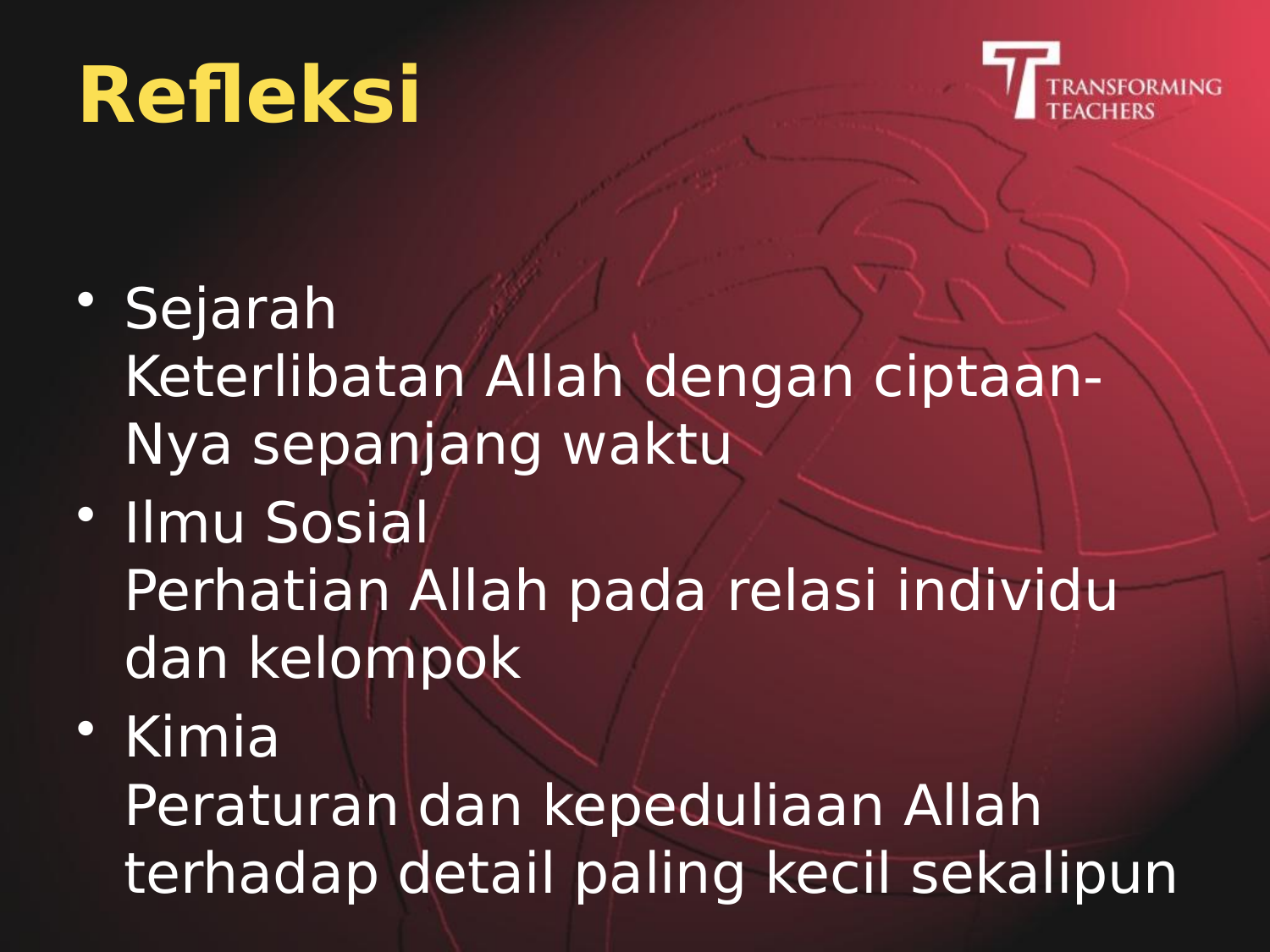

# Refleksi
Sejarah
Keterlibatan Allah dengan ciptaan-Nya sepanjang waktu
Ilmu Sosial
Perhatian Allah pada relasi individu dan kelompok
Kimia
Peraturan dan kepeduliaan Allah terhadap detail paling kecil sekalipun